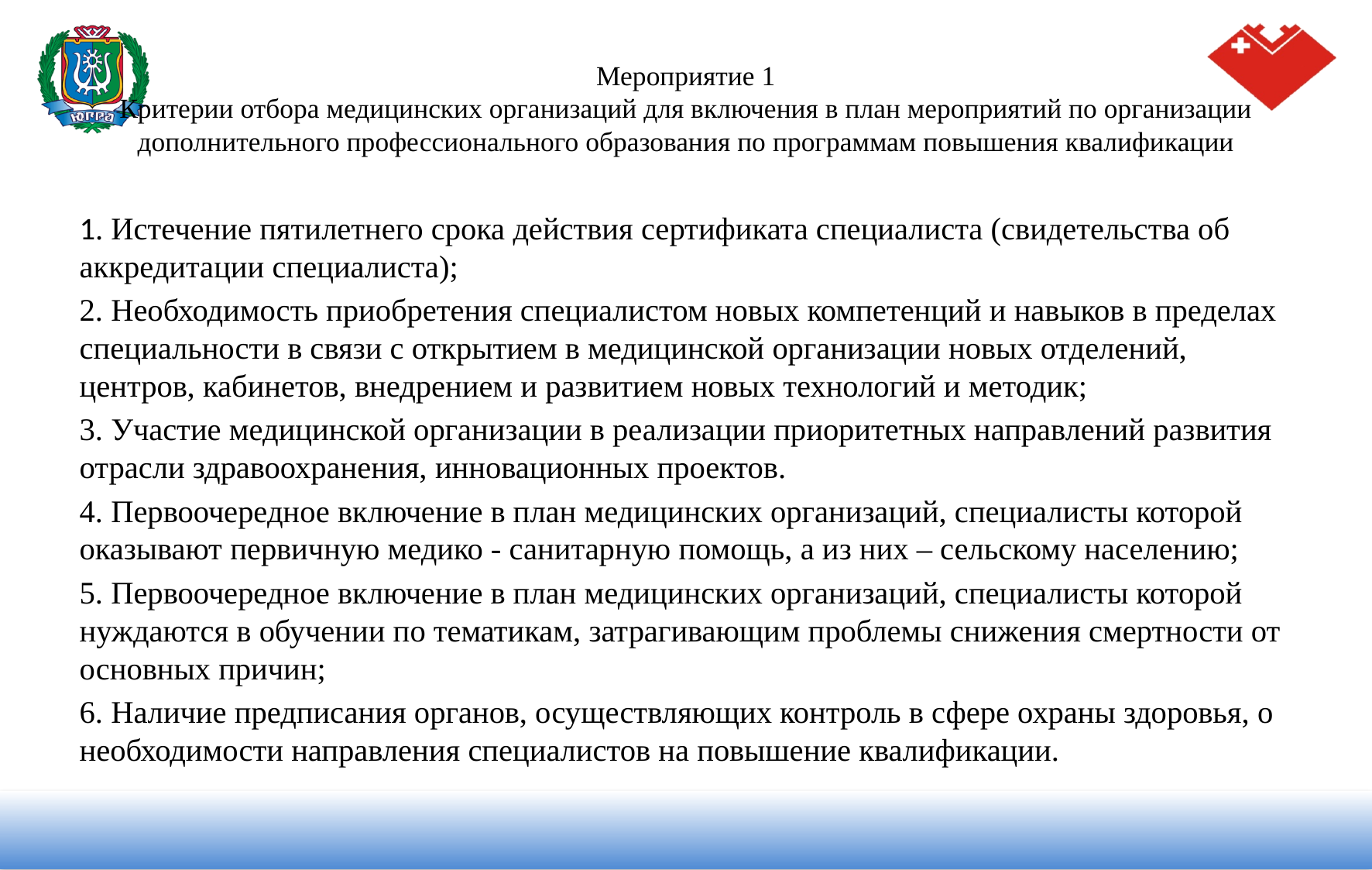

# Мероприятие 1 Критерии отбора медицинских организаций для включения в план мероприятий по организации дополнительного профессионального образования по программам повышения квалификации
1. Истечение пятилетнего срока действия сертификата специалиста (свидетельства об аккредитации специалиста);
2. Необходимость приобретения специалистом новых компетенций и навыков в пределах специальности в связи с открытием в медицинской организации новых отделений, центров, кабинетов, внедрением и развитием новых технологий и методик;
3. Участие медицинской организации в реализации приоритетных направлений развития отрасли здравоохранения, инновационных проектов.
4. Первоочередное включение в план медицинских организаций, специалисты которой оказывают первичную медико - санитарную помощь, а из них – сельскому населению;
5. Первоочередное включение в план медицинских организаций, специалисты которой нуждаются в обучении по тематикам, затрагивающим проблемы снижения смертности от основных причин;
6. Наличие предписания органов, осуществляющих контроль в сфере охраны здоровья, о необходимости направления специалистов на повышение квалификации.